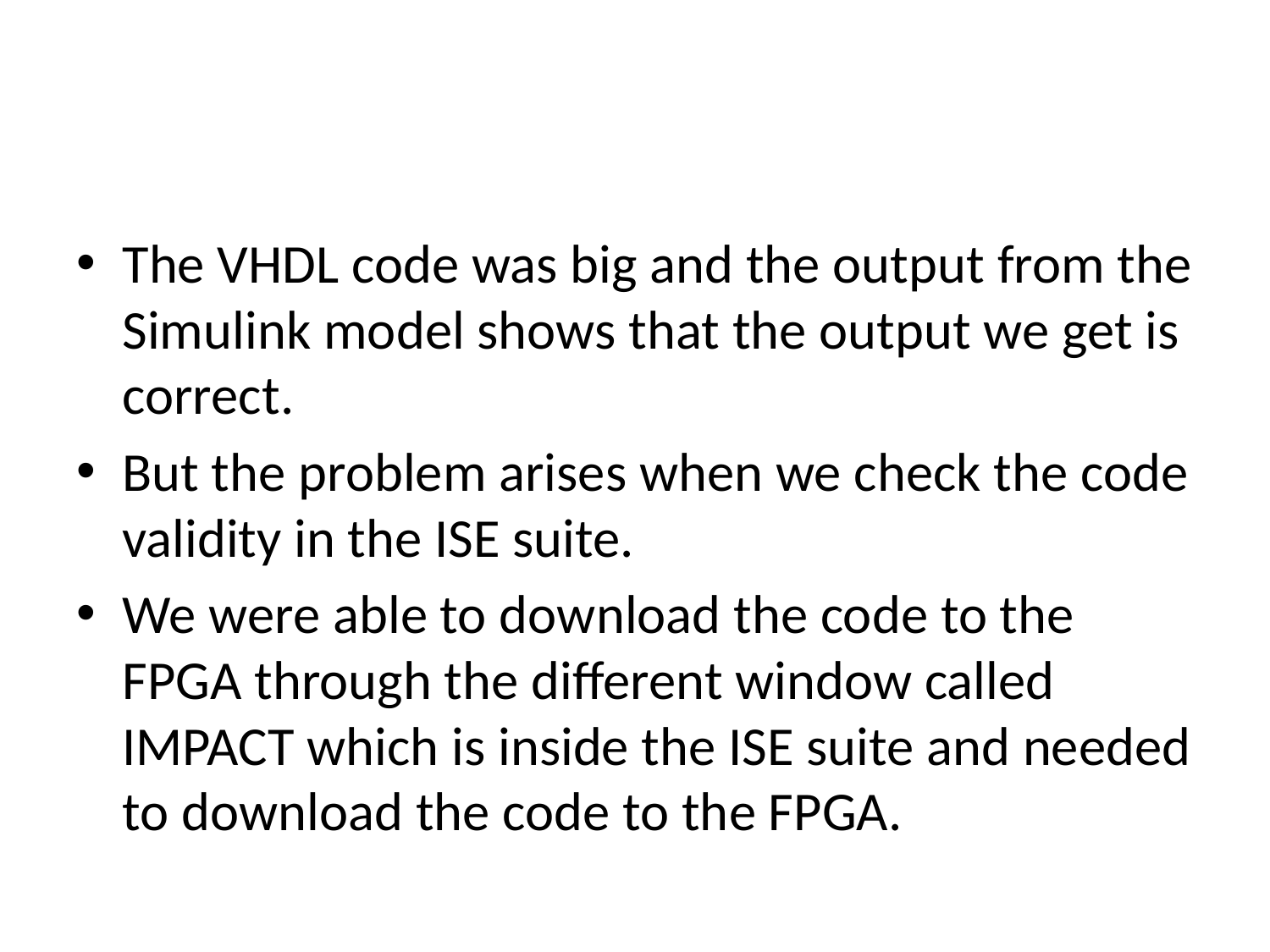

The VHDL code was big and the output from the Simulink model shows that the output we get is correct.
But the problem arises when we check the code validity in the ISE suite.
We were able to download the code to the FPGA through the different window called IMPACT which is inside the ISE suite and needed to download the code to the FPGA.